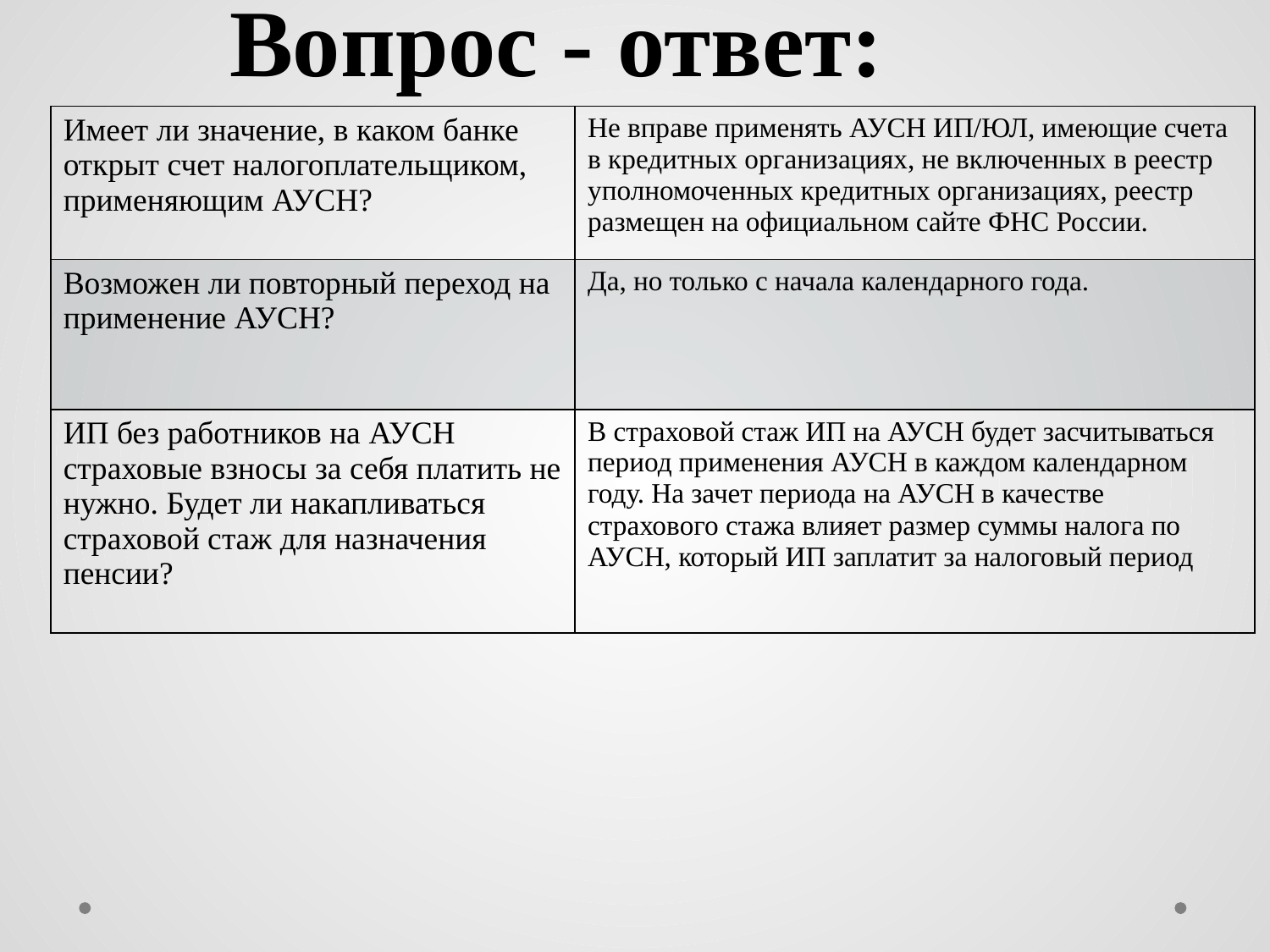

# Вопрос - ответ:
| Имеет ли значение, в каком банке открыт счет налогоплательщиком, применяющим АУСН? | Не вправе применять АУСН ИП/ЮЛ, имеющие счета в кредитных организациях, не включенных в реестр уполномоченных кредитных организациях, реестр размещен на официальном сайте ФНС России. |
| --- | --- |
| Возможен ли повторный переход на применение АУСН? | Да, но только с начала календарного года. |
| ИП без работников на АУСН страховые взносы за себя платить не нужно. Будет ли накапливаться страховой стаж для назначения пенсии? | В страховой стаж ИП на АУСН будет засчитываться период применения АУСН в каждом календарном году. На зачет периода на АУСН в качестве страхового стажа влияет размер суммы налога по АУСН, который ИП заплатит за налоговый период |